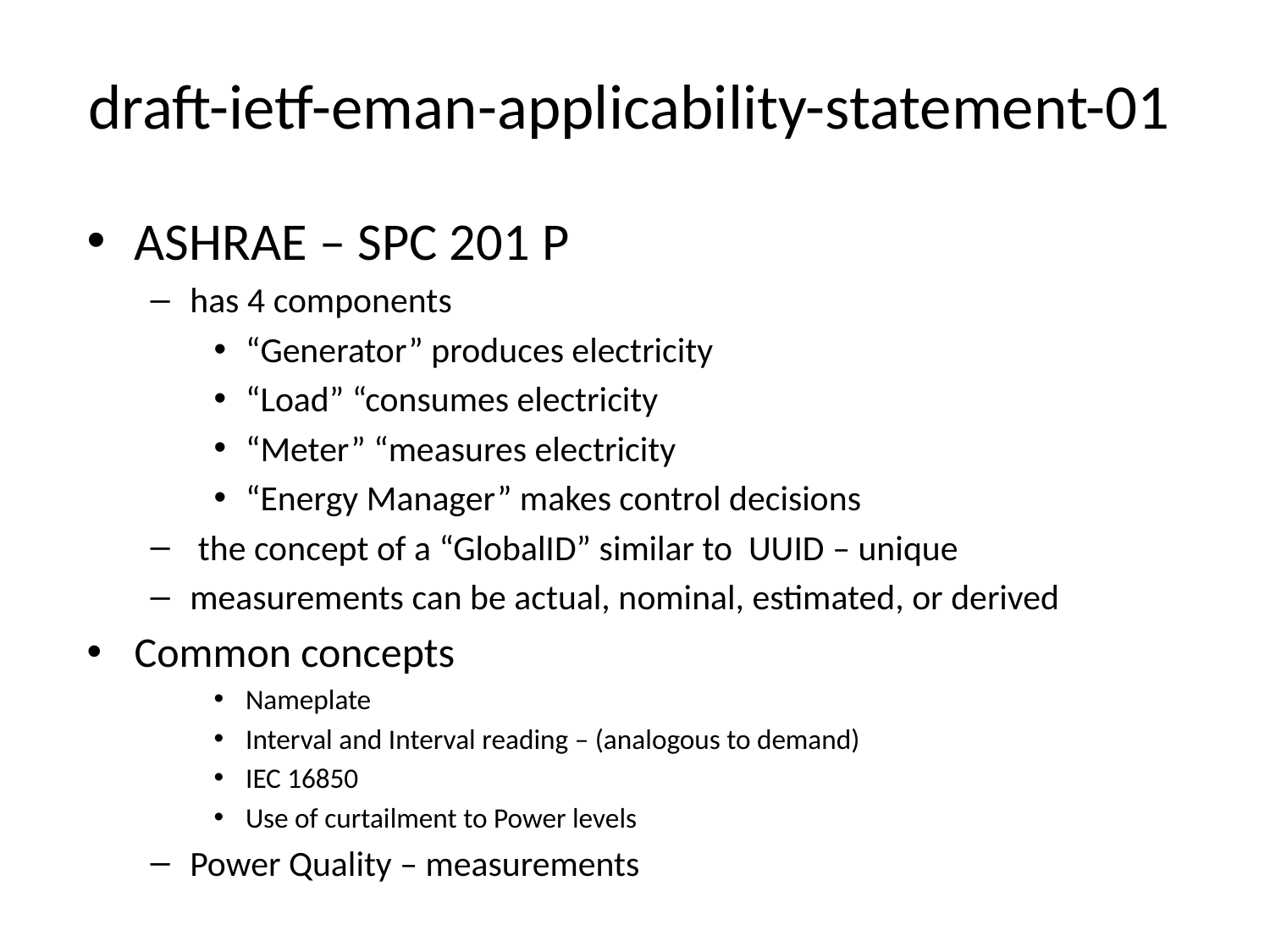

# draft-ietf-eman-applicability-statement-01
ASHRAE – SPC 201 P
has 4 components
“Generator” produces electricity
“Load” “consumes electricity
“Meter” “measures electricity
“Energy Manager” makes control decisions
 the concept of a “GlobalID” similar to  UUID – unique
measurements can be actual, nominal, estimated, or derived
Common concepts
Nameplate
Interval and Interval reading – (analogous to demand)
IEC 16850
Use of curtailment to Power levels
Power Quality – measurements